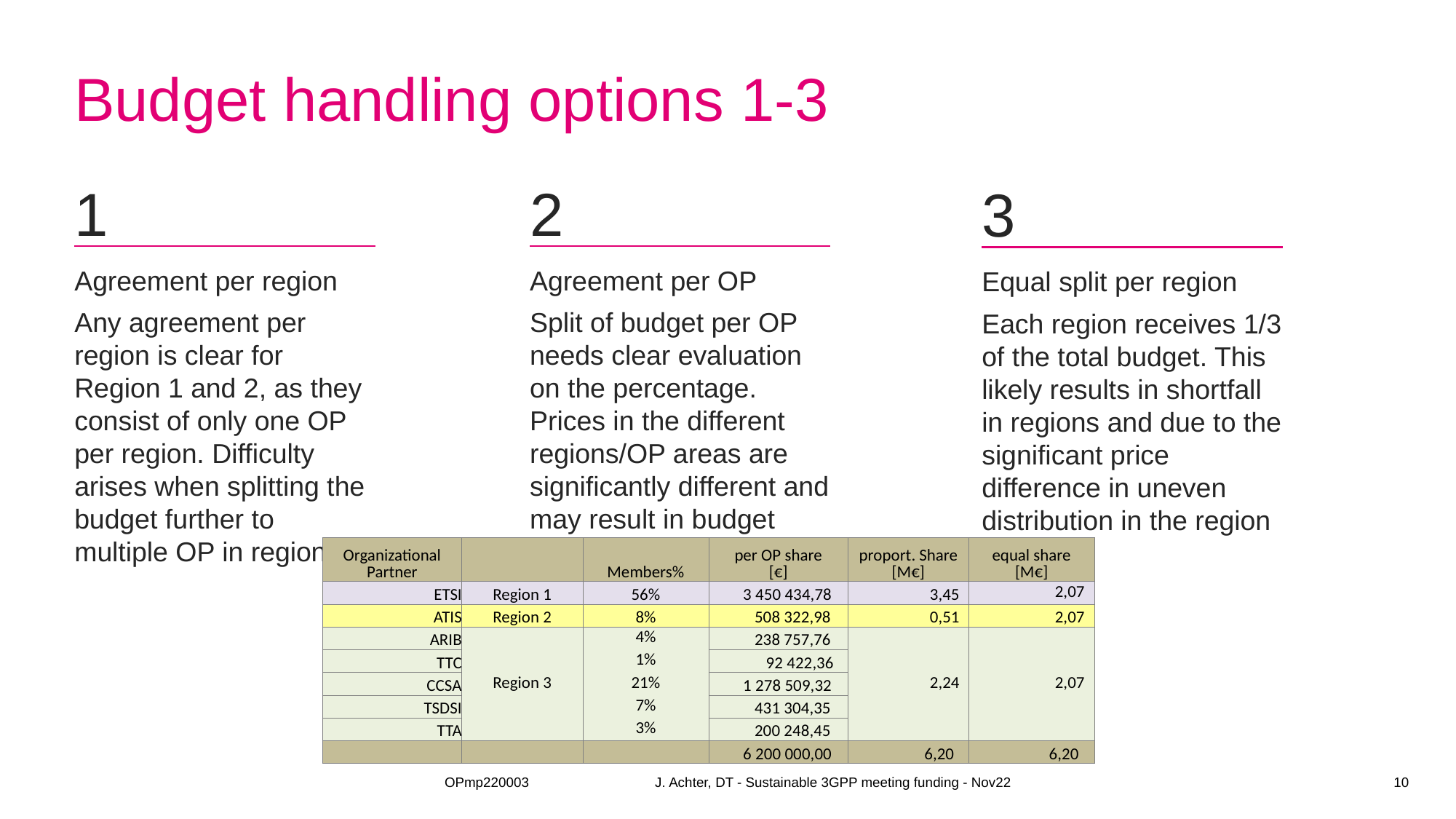

# Budget handling options 1-3
1
2
3
Agreement per region
Any agreement per region is clear for Region 1 and 2, as they consist of only one OP per region. Difficulty arises when splitting the budget further to multiple OP in region3
Agreement per OP
Split of budget per OP needs clear evaluation on the percentage. Prices in the different regions/OP areas are significantly different and may result in budget shortfalls or unfair distribution of meetings
Equal split per region
Each region receives 1/3 of the total budget. This likely results in shortfall in regions and due to the significant price difference in uneven distribution in the region itself.
| Organizational Partner |  | Members% | per OP share [€] | proport. Share [M€] | equal share [M€] |
| --- | --- | --- | --- | --- | --- |
| ETSI | Region 1 | 56% | 3 450 434,78 | 3,45 | 2,07 |
| ATIS | Region 2 | 8% | 508 322,98 | 0,51 | 2,07 |
| ARIB | Region 3 | 4% | 238 757,76 | 2,24 | 2,07 |
| TTC |  | 1% | 92 422,36 |  |  |
| CCSA |  | 21% | 1 278 509,32 |  |  |
| TSDSI |  | 7% | 431 304,35 |  |  |
| TTA |  | 3% | 200 248,45 |  |  |
|  |  |  | 6 200 000,00 | 6,20 | 6,20 |
OPmp220003                                 J. Achter, DT - Sustainable 3GPP meeting funding - Nov22
10